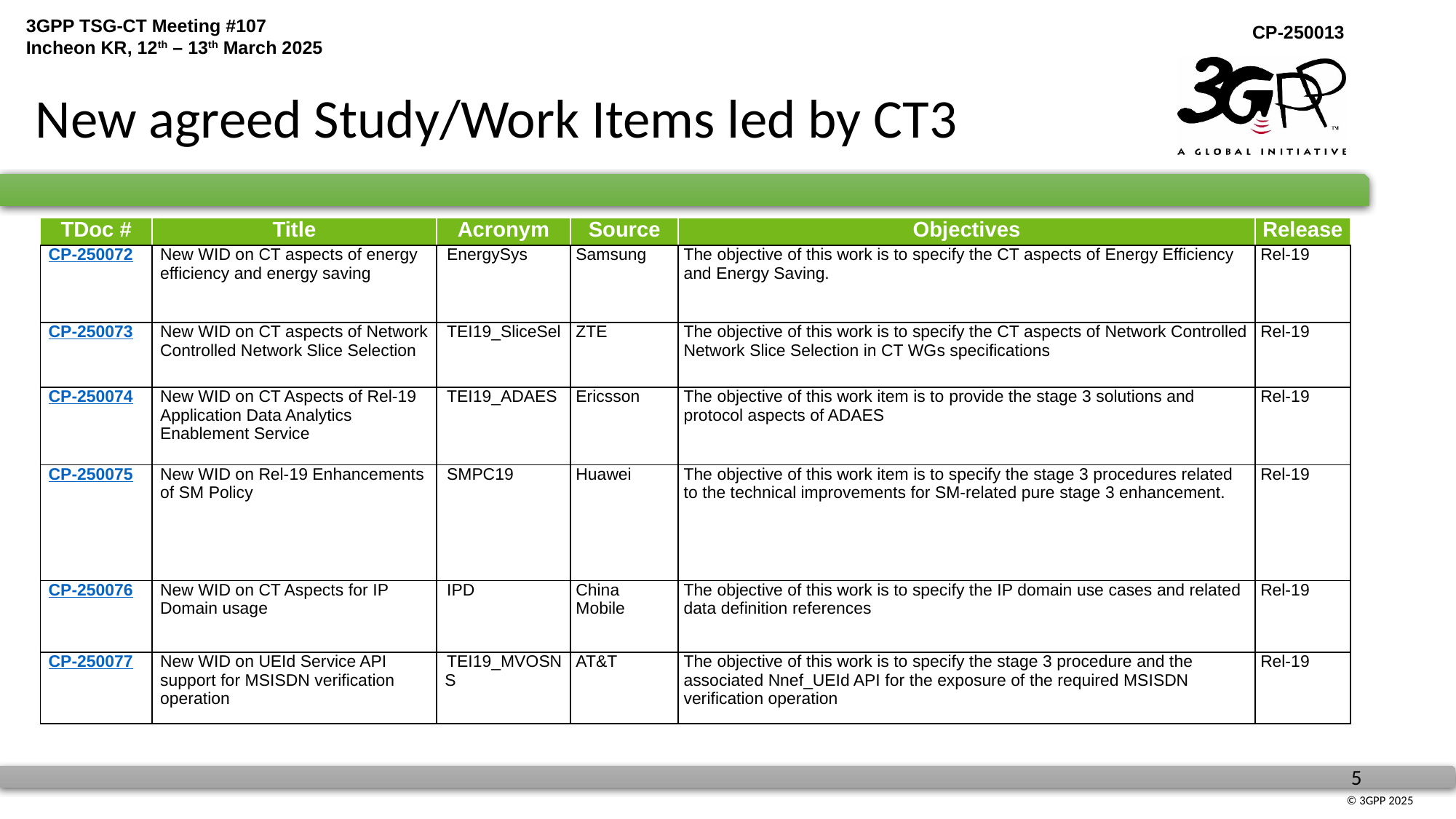

# New agreed Study/Work Items led by CT3
| TDoc # | Title | Acronym | Source | Objectives | Release |
| --- | --- | --- | --- | --- | --- |
| CP-250072 | New WID on CT aspects of energy efficiency and energy saving | EnergySys | Samsung | The objective of this work is to specify the CT aspects of Energy Efficiency and Energy Saving. | Rel-19 |
| CP-250073 | New WID on CT aspects of Network Controlled Network Slice Selection | TEI19\_SliceSel | ZTE | The objective of this work is to specify the CT aspects of Network Controlled Network Slice Selection in CT WGs specifications | Rel-19 |
| CP-250074 | New WID on CT Aspects of Rel-19 Application Data Analytics Enablement Service | TEI19\_ADAES | Ericsson | The objective of this work item is to provide the stage 3 solutions and protocol aspects of ADAES | Rel-19 |
| CP-250075 | New WID on Rel-19 Enhancements of SM Policy | SMPC19 | Huawei | The objective of this work item is to specify the stage 3 procedures related to the technical improvements for SM-related pure stage 3 enhancement. | Rel-19 |
| CP-250076 | New WID on CT Aspects for IP Domain usage | IPD | China Mobile | The objective of this work is to specify the IP domain use cases and related data definition references | Rel-19 |
| CP-250077 | New WID on UEId Service API support for MSISDN verification operation | TEI19\_MVOSNS | AT&T | The objective of this work is to specify the stage 3 procedure and the associated Nnef\_UEId API for the exposure of the required MSISDN verification operation | Rel-19 |